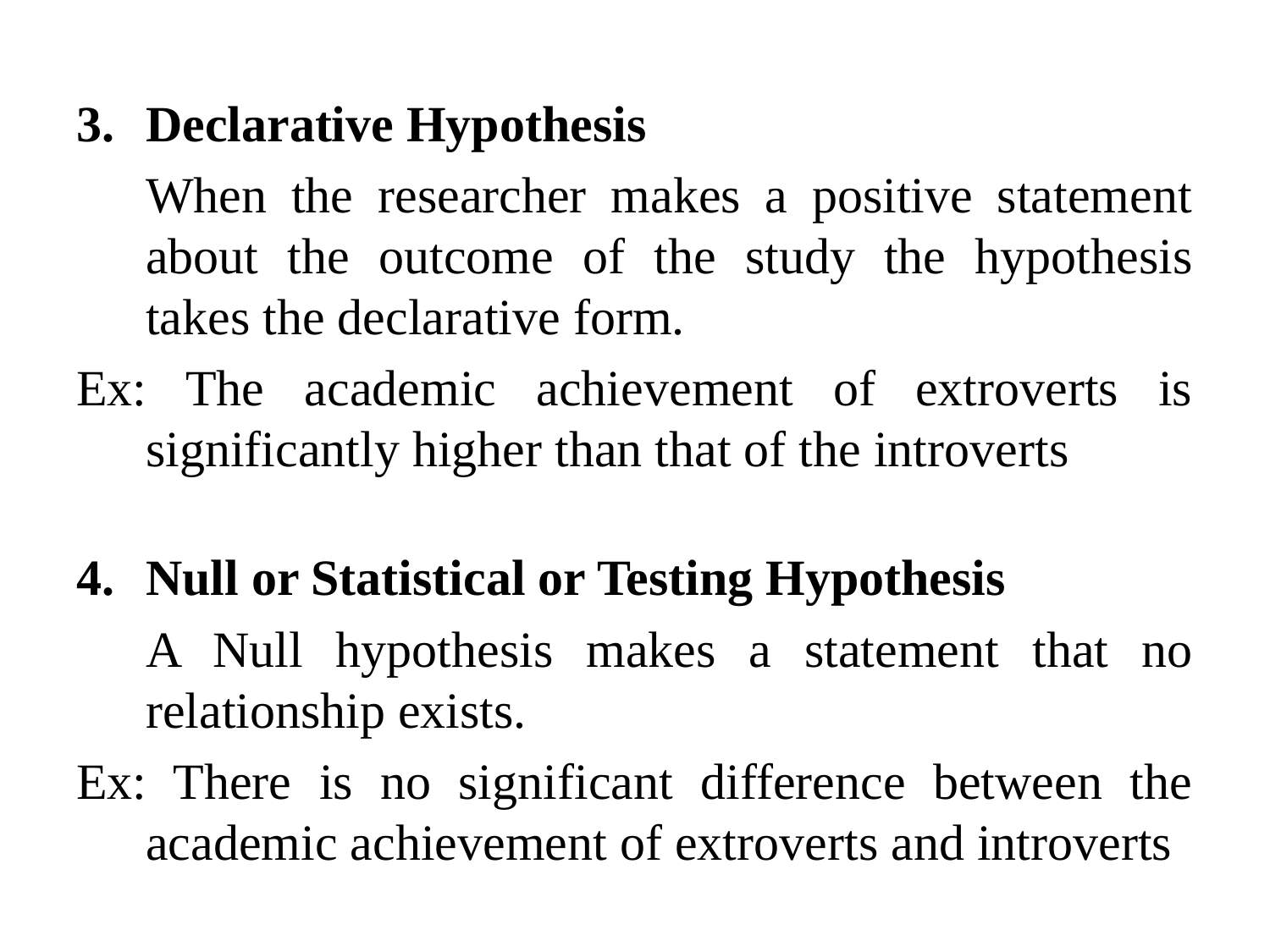

Declarative Hypothesis
	When the researcher makes a positive statement about the outcome of the study the hypothesis takes the declarative form.
Ex: The academic achievement of extroverts is significantly higher than that of the introverts

Null or Statistical or Testing Hypothesis
	A Null hypothesis makes a statement that no relationship exists.
Ex: There is no significant difference between the academic achievement of extroverts and introverts